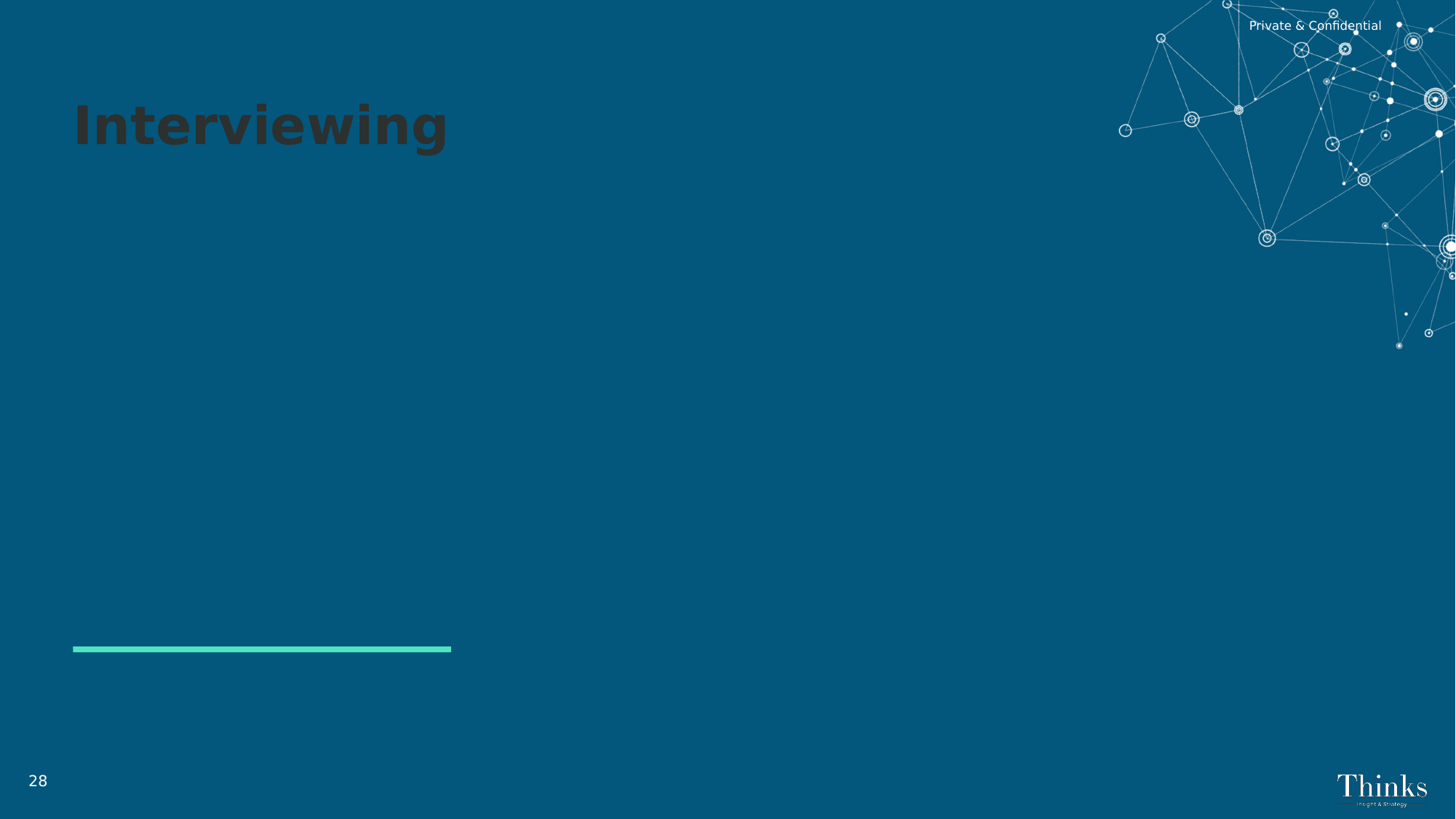

Private & Confidential
# Interviewing
Section Subtitle
28